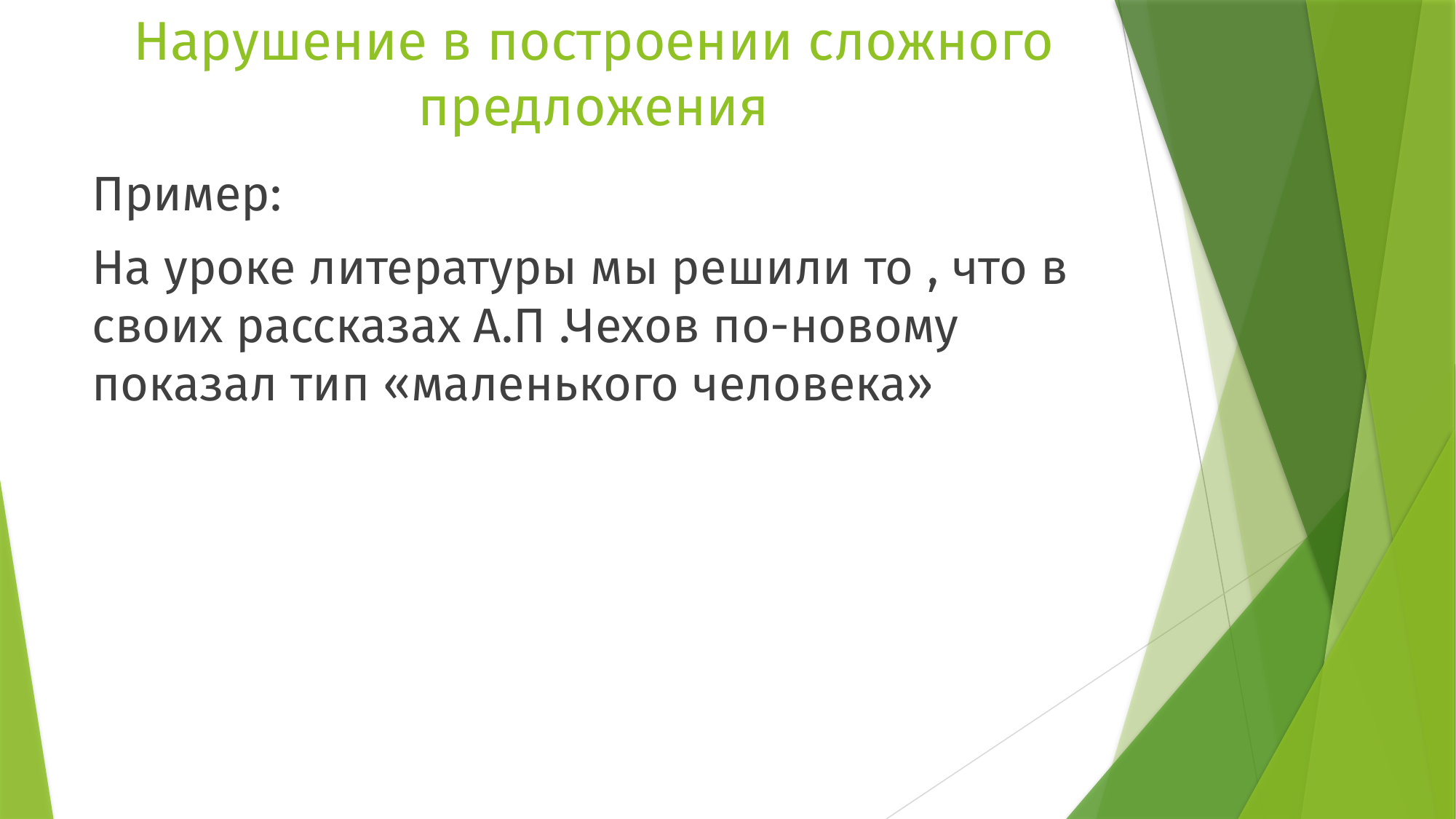

# Нарушение в построении сложного предложения
Пример:
На уроке литературы мы решили то , что в своих рассказах А.П .Чехов по-новому показал тип «маленького человека»